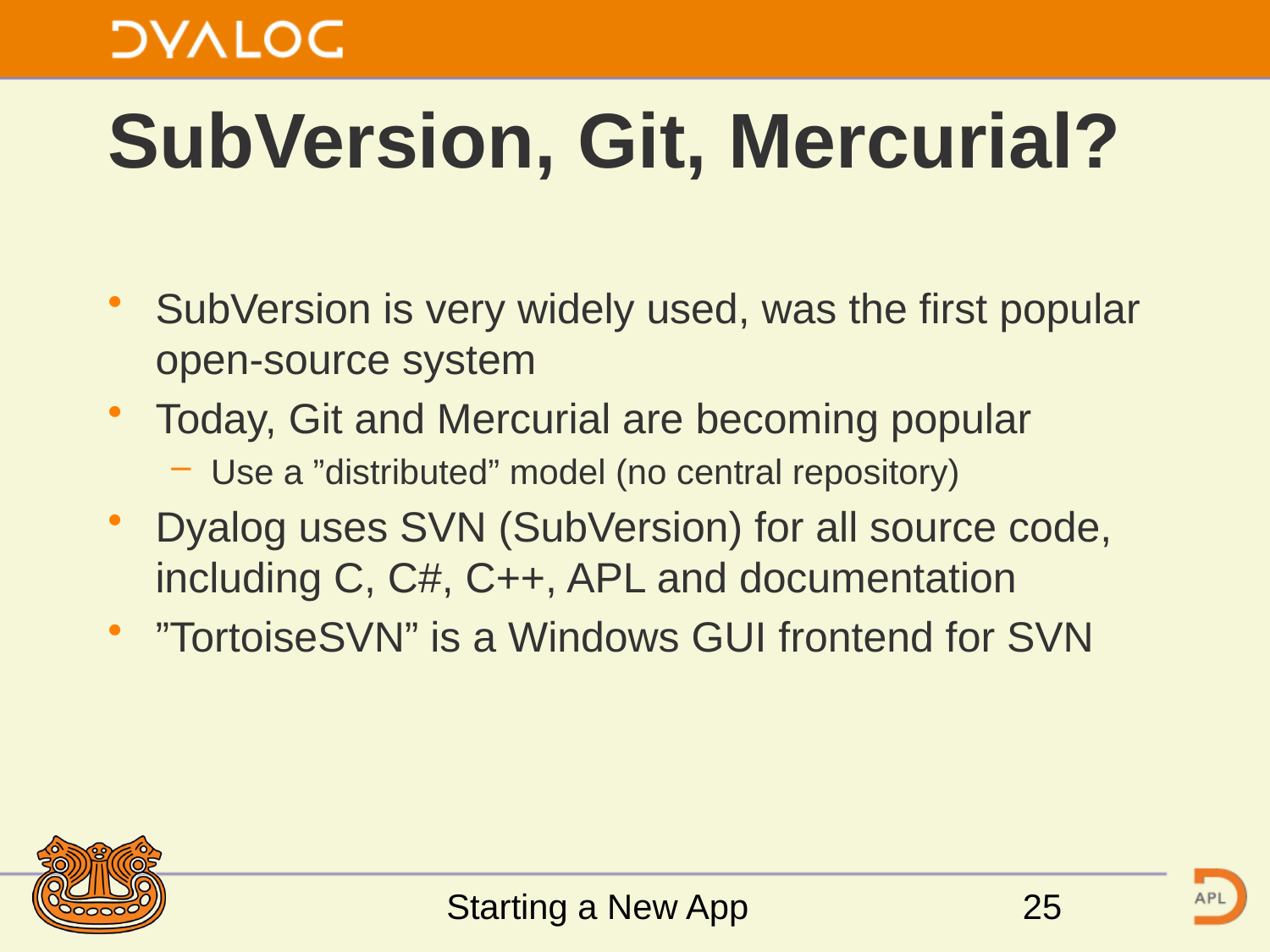

# SubVersion, Git, Mercurial?
SubVersion is very widely used, was the first popular open-source system
Today, Git and Mercurial are becoming popular
Use a ”distributed” model (no central repository)
Dyalog uses SVN (SubVersion) for all source code, including C, C#, C++, APL and documentation
”TortoiseSVN” is a Windows GUI frontend for SVN

Starting a New App
25